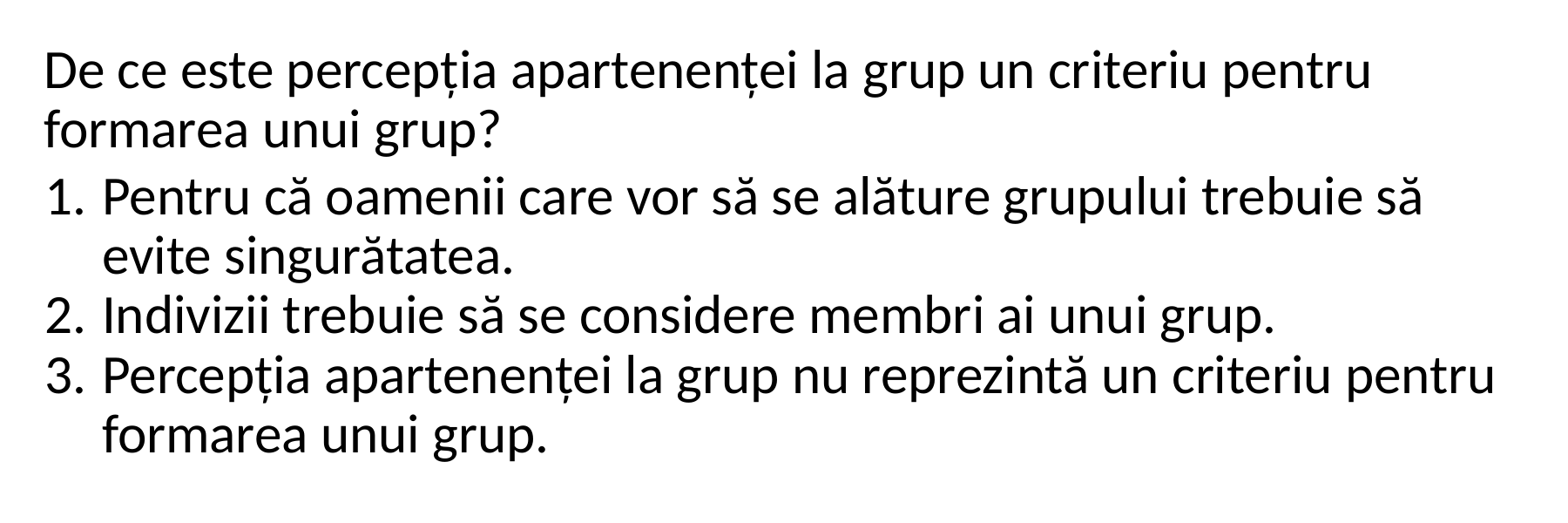

De ce este percepția apartenenței la grup un criteriu pentru formarea unui grup?
Pentru că oamenii care vor să se alăture grupului trebuie să evite singurătatea.
Indivizii trebuie să se considere membri ai unui grup.
Percepția apartenenței la grup nu reprezintă un criteriu pentru formarea unui grup.